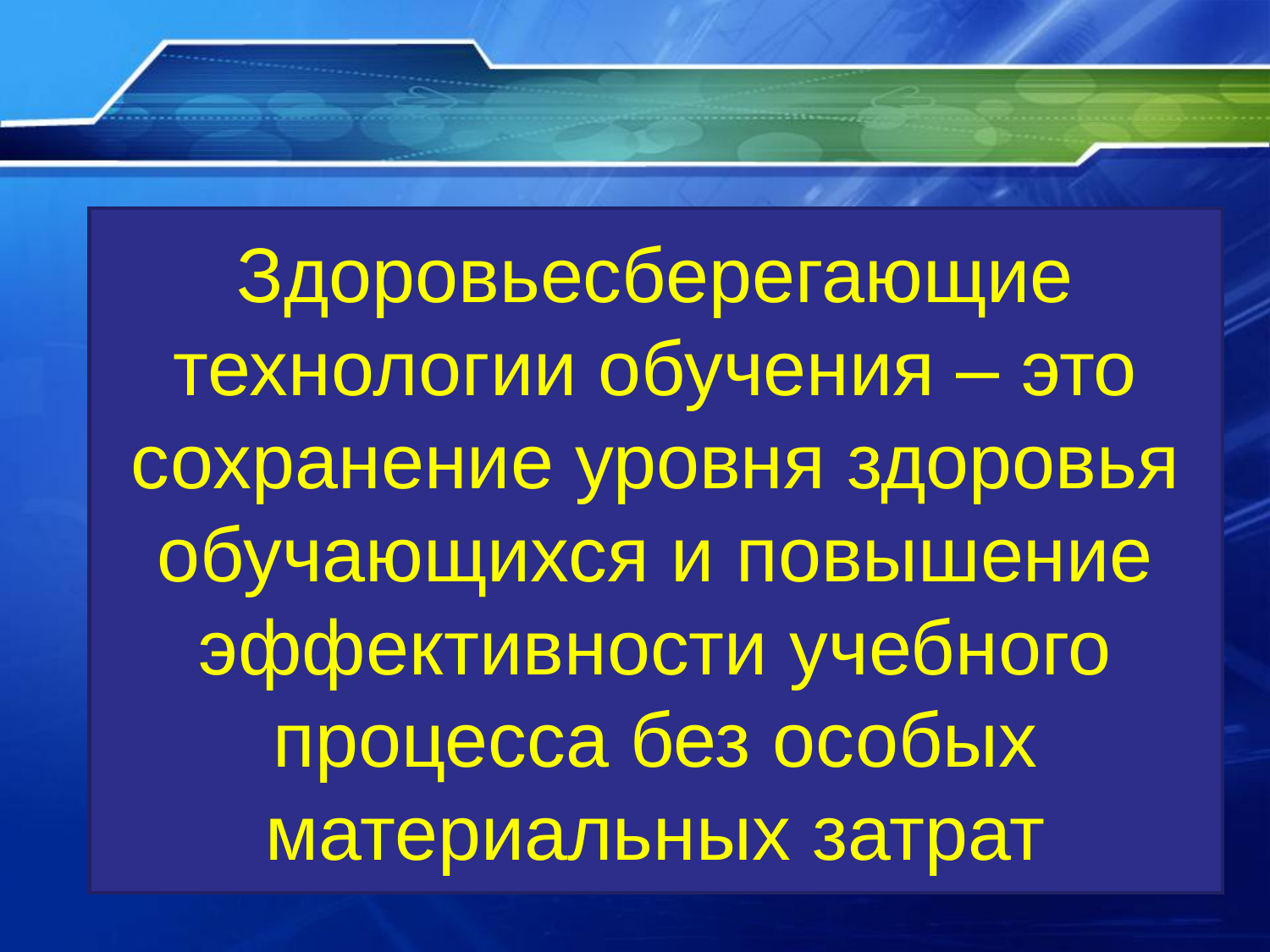

# Здоровьесберегающие технологии обучения – это сохранение уровня здоровья обучающихся и повышение эффективности учебного процесса без особых материальных затрат